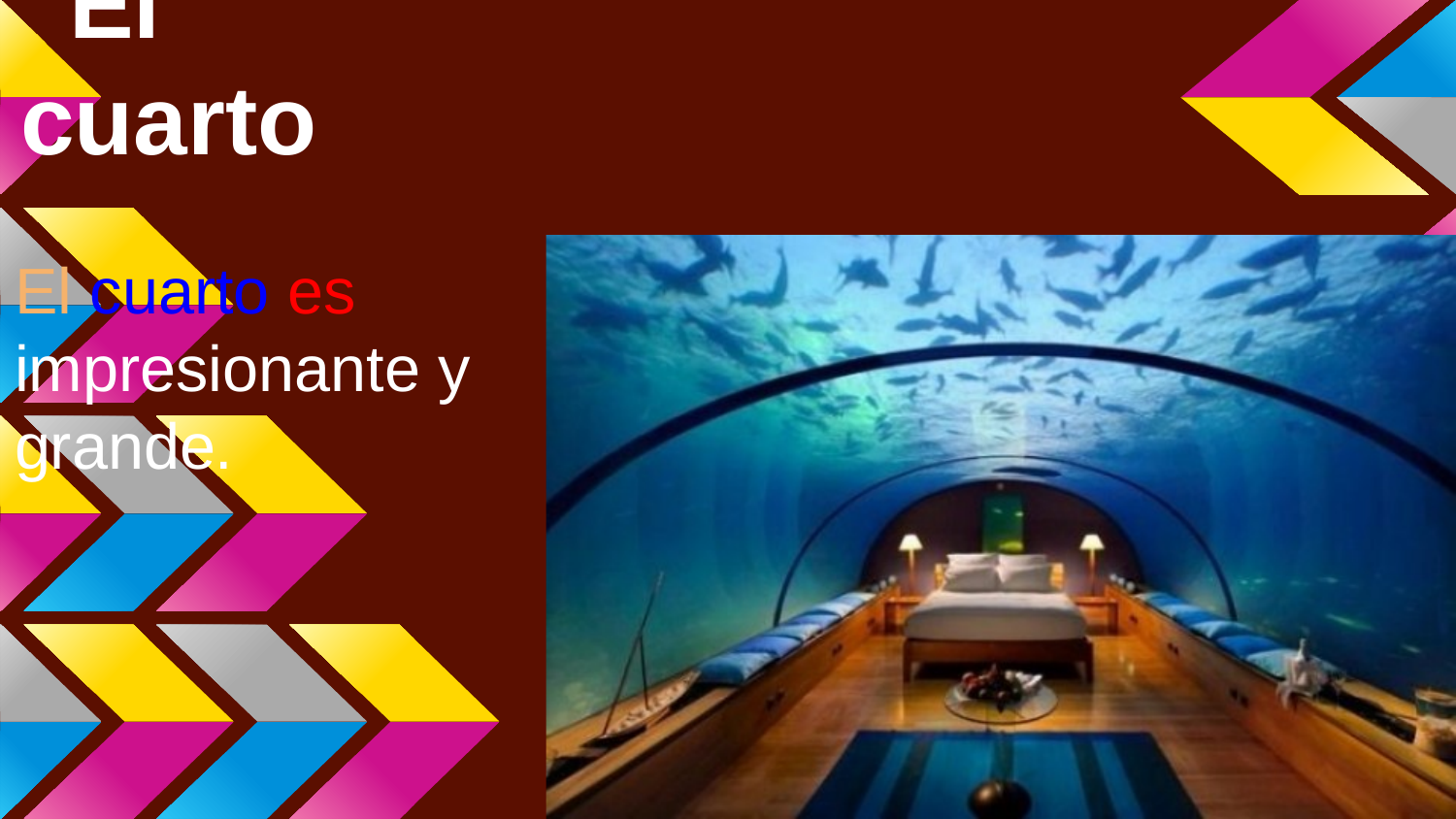

# El cuarto
El cuarto es impresionante y grande.